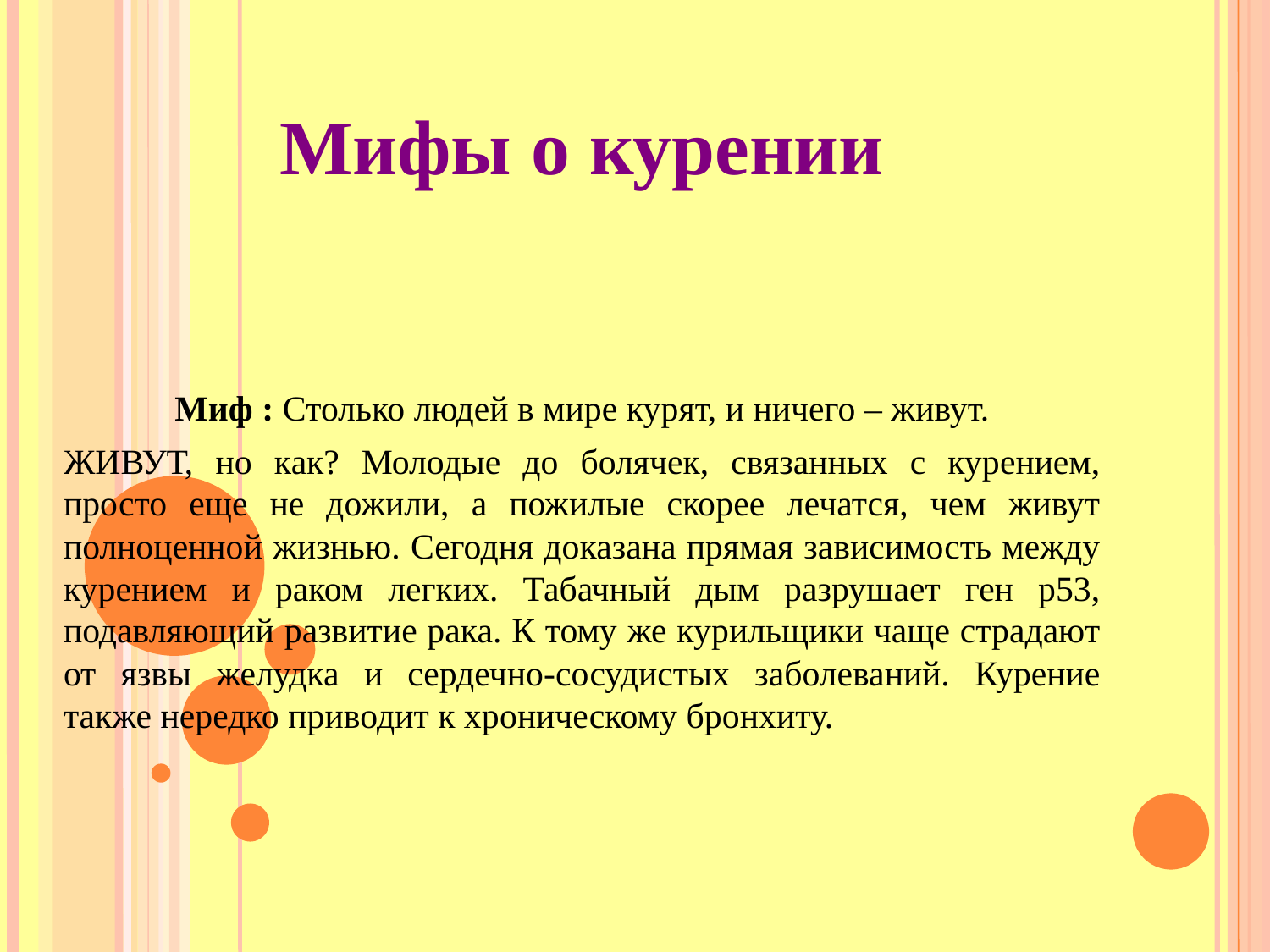

Мифы о курении
Миф : Столько людей в мире курят, и ничего – живут.
ЖИВУТ, но как? Молодые до болячек, связанных с курением, просто еще не дожили, а пожилые скорее лечатся, чем живут полноценной жизнью. Сегодня доказана прямая зависимость между курением и раком легких. Табачный дым разрушает ген р53, подавляющий развитие рака. К тому же курильщики чаще страдают от язвы желудка и сердечно-сосудистых заболеваний. Курение также нередко приводит к хроническому бронхиту.